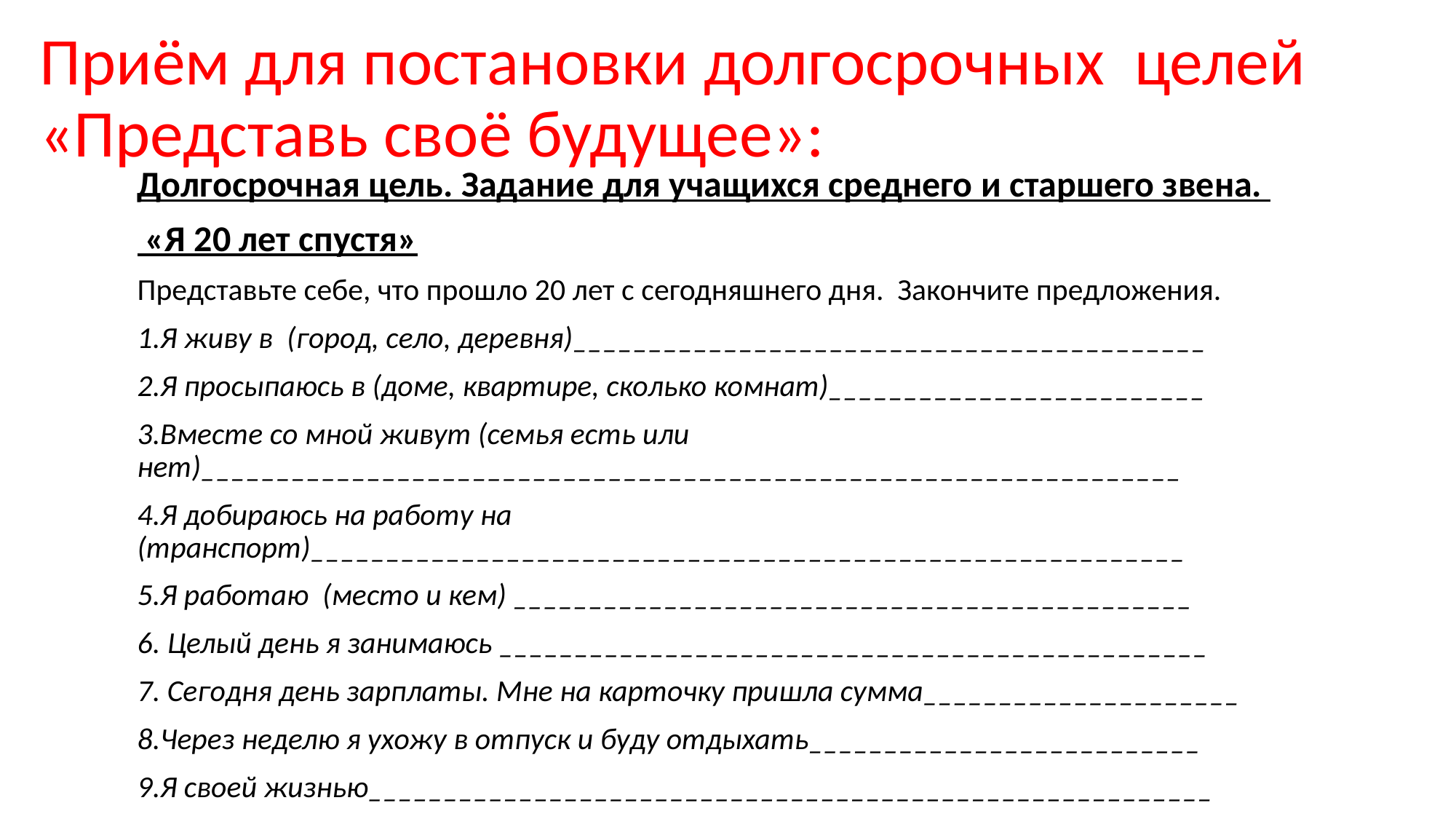

# Приём для постановки долгосрочных  целей «Представь своё будущее»:
Долгосрочная цель. Задание для учащихся среднего и старшего звена.
 «Я 20 лет спустя»
Представьте себе, что прошло 20 лет с сегодняшнего дня.  Закончите предложения.
1.Я живу в  (город, село, деревня)__________________________________________
2.Я просыпаюсь в (доме, квартире, сколько комнат)_________________________
3.Вместе со мной живут (семья есть или нет)_________________________________________________________________
4.Я добираюсь на работу на (транспорт)__________________________________________________________
5.Я работаю  (место и кем) _____________________________________________
6. Целый день я занимаюсь _______________________________________________
7. Сегодня день зарплаты. Мне на карточку пришла сумма_____________________
8.Через неделю я ухожу в отпуск и буду отдыхать__________________________
9.Я своей жизнью________________________________________________________